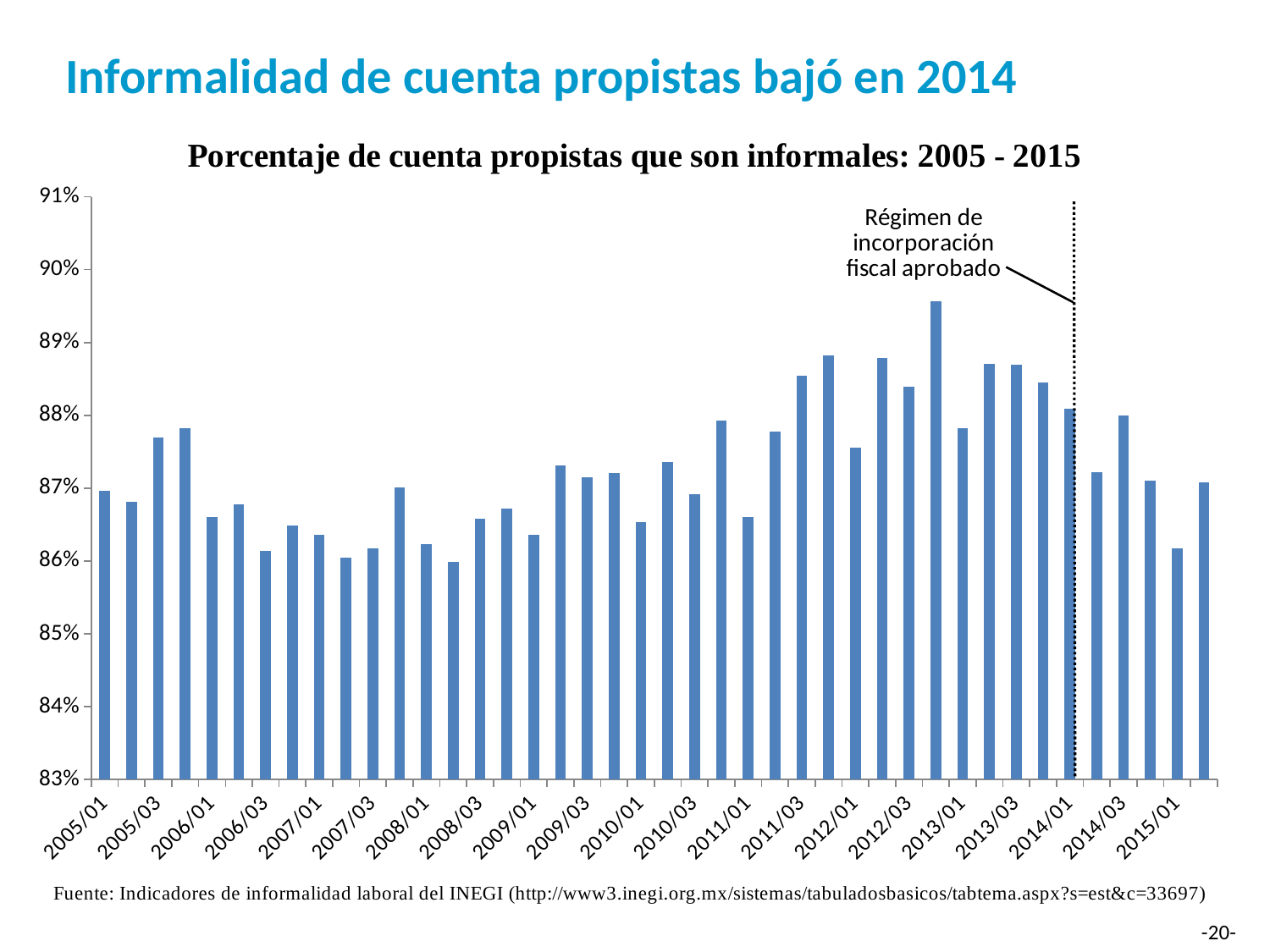

# Informalidad de cuenta propistas bajó en 2014

### Chart

| Category |  |
|---|---|
| 2005/01 | 0.8696736774721625 |
| 2005/02 | 0.8681082320661337 |
| 2005/03 | 0.8769514655223152 |
| 2005/04 | 0.8782218359838478 |
| 2006/01 | 0.8660438887765014 |
| 2006/02 | 0.8677393869600983 |
| 2006/03 | 0.8614181970845001 |
| 2006/04 | 0.8648102589120814 |
| 2007/01 | 0.8635731773806067 |
| 2007/02 | 0.8604262562717581 |
| 2007/03 | 0.8616937255185442 |
| 2007/04 | 0.8700783493641331 |
| 2008/01 | 0.8623416628305026 |
| 2008/02 | 0.8598751745634171 |
| 2008/03 | 0.8657693563814222 |
| 2008/04 | 0.8671655841875573 |
| 2009/01 | 0.8635748814952242 |
| 2009/02 | 0.8731618983046844 |
| 2009/03 | 0.8714798910202364 |
| 2009/04 | 0.8720506322326547 |
| 2010/01 | 0.8653469944223395 |
| 2010/02 | 0.8736357116099568 |
| 2010/03 | 0.8691765463151812 |
| 2010/04 | 0.8792802717736781 |
| 2011/01 | 0.865979039697312 |
| 2011/02 | 0.8777739767971248 |
| 2011/03 | 0.8854139074941896 |
| 2011/04 | 0.8882681763840985 |
| 2012/01 | 0.8755648095664734 |
| 2012/02 | 0.8879099949196919 |
| 2012/03 | 0.8839529511810374 |
| 2012/04 | 0.8956914107093774 |
| 2013/01 | 0.8781878324149281 |
| 2013/02 | 0.8870505929606991 |
| 2013/03 | 0.8868968835423039 |
| 2013/04 | 0.8844575272156527 |
| 2014/01 | 0.8808899084110121 |
| 2014/02 | 0.8721850679478208 |
| 2014/03 | 0.8799721174443254 |
| 2014/04 | 0.8710314781949519 |
| 2015/01 | 0.8617727517988333 |
| 2015/02 | 0.8708482712907979 |
-20-